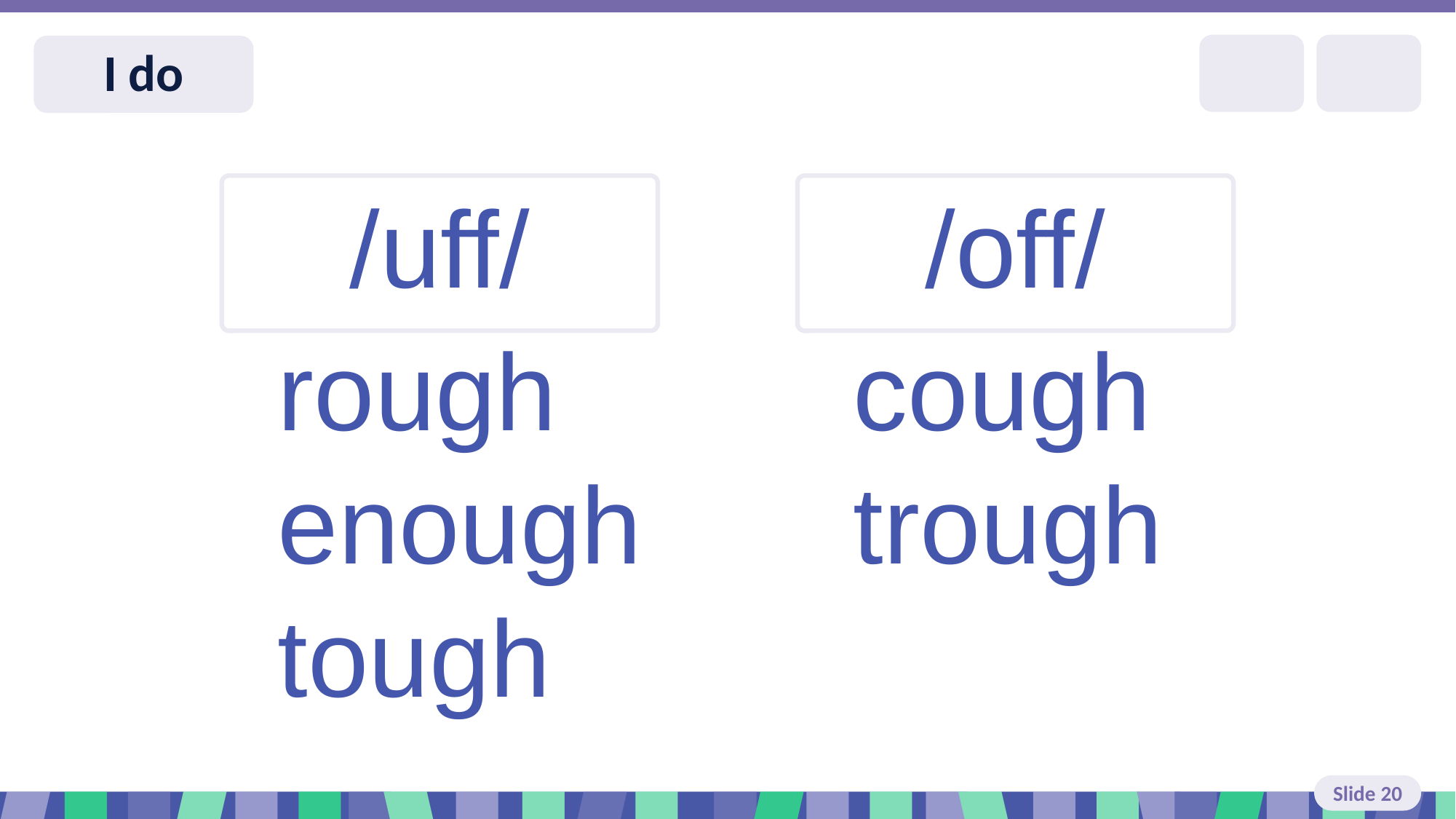

Slide 20 I do

/uff/
/off/
rough
enough
tough

cough
trough